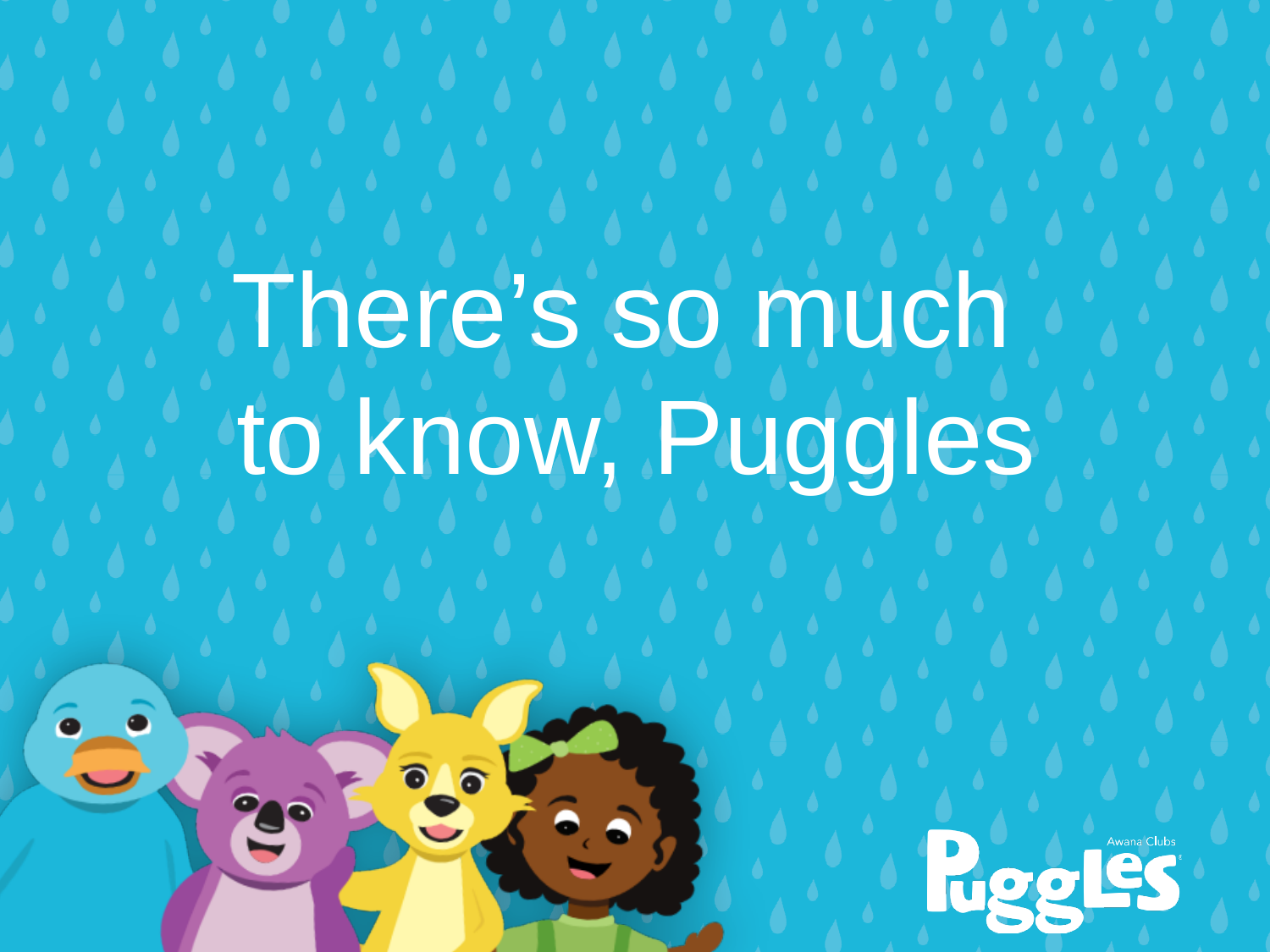

# There’s so much to know, Puggles